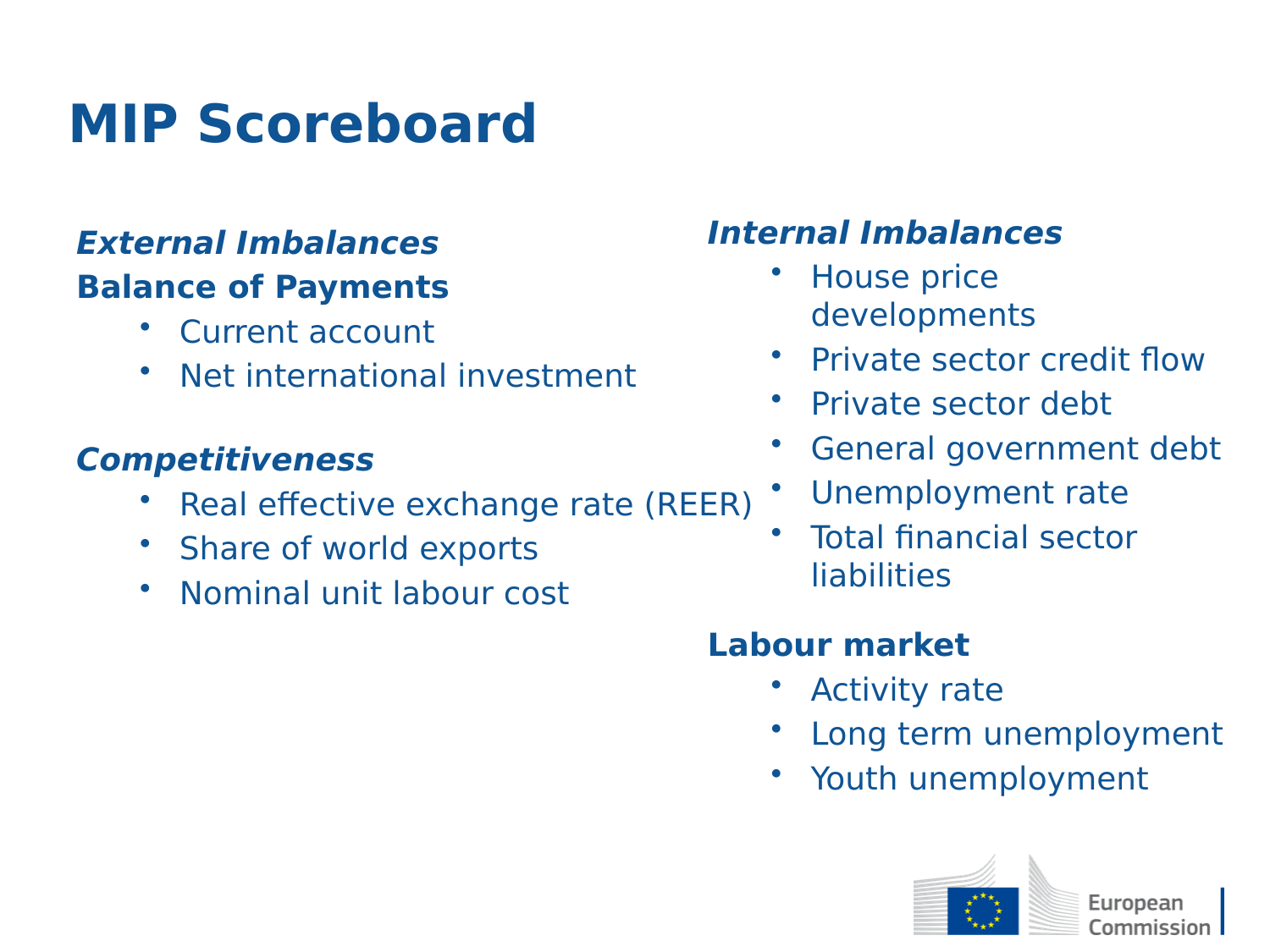

# MIP Scoreboard
Internal Imbalances
House price developments
Private sector credit flow
Private sector debt
General government debt
Unemployment rate
Total financial sector liabilities
Labour market
Activity rate
Long term unemployment
Youth unemployment

External Imbalances
Balance of Payments
Current account
Net international investment

Competitiveness
Real effective exchange rate (REER)
Share of world exports
Nominal unit labour cost